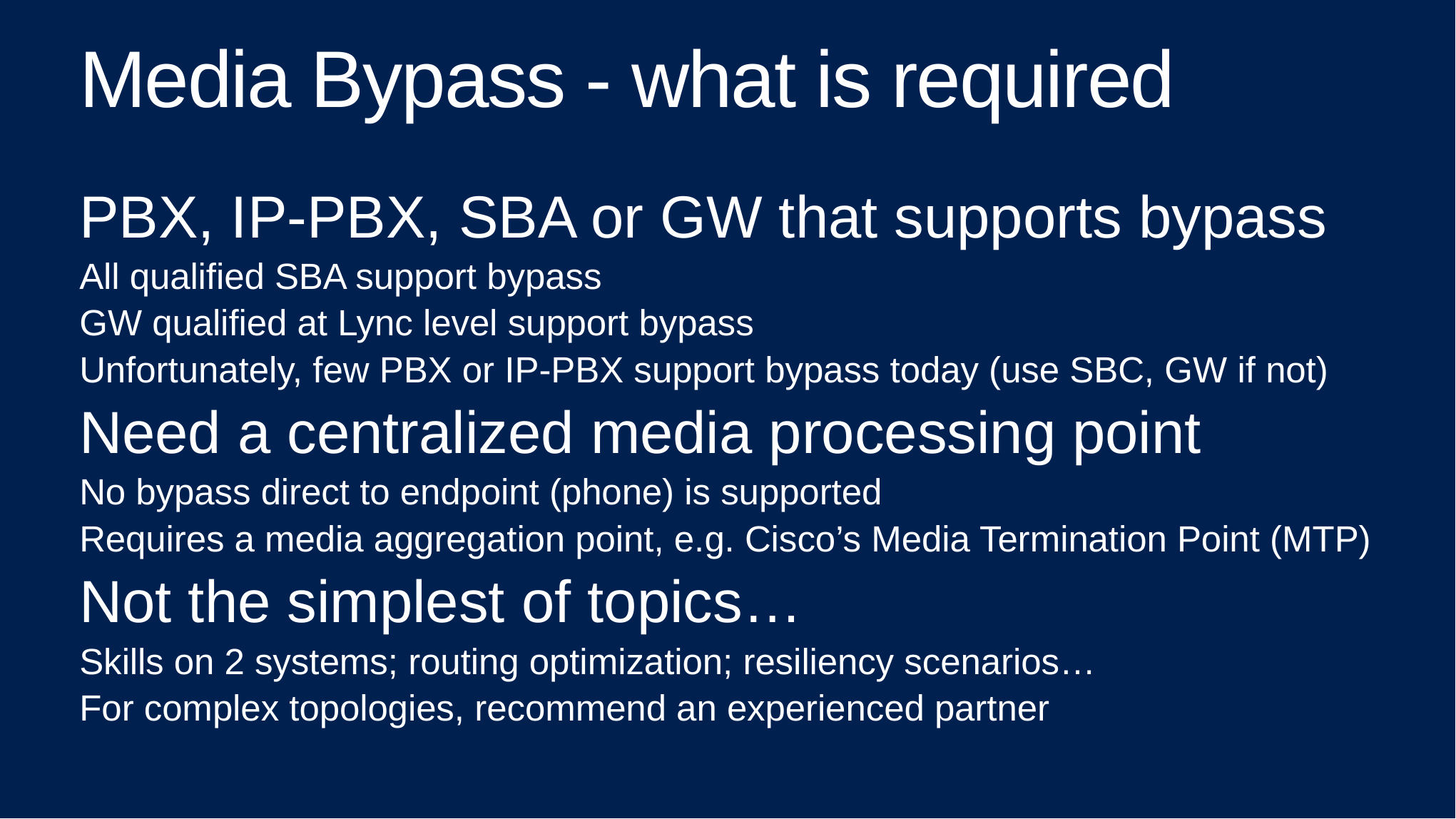

Media Bypass - what is required
PBX, IP-PBX, SBA or GW that supports bypass
All qualified SBA support bypass
GW qualified at Lync level support bypass
Unfortunately, few PBX or IP-PBX support bypass today (use SBC, GW if not)
Need a centralized media processing point
No bypass direct to endpoint (phone) is supported
Requires a media aggregation point, e.g. Cisco’s Media Termination Point (MTP)
Not the simplest of topics…
Skills on 2 systems; routing optimization; resiliency scenarios…
For complex topologies, recommend an experienced partner